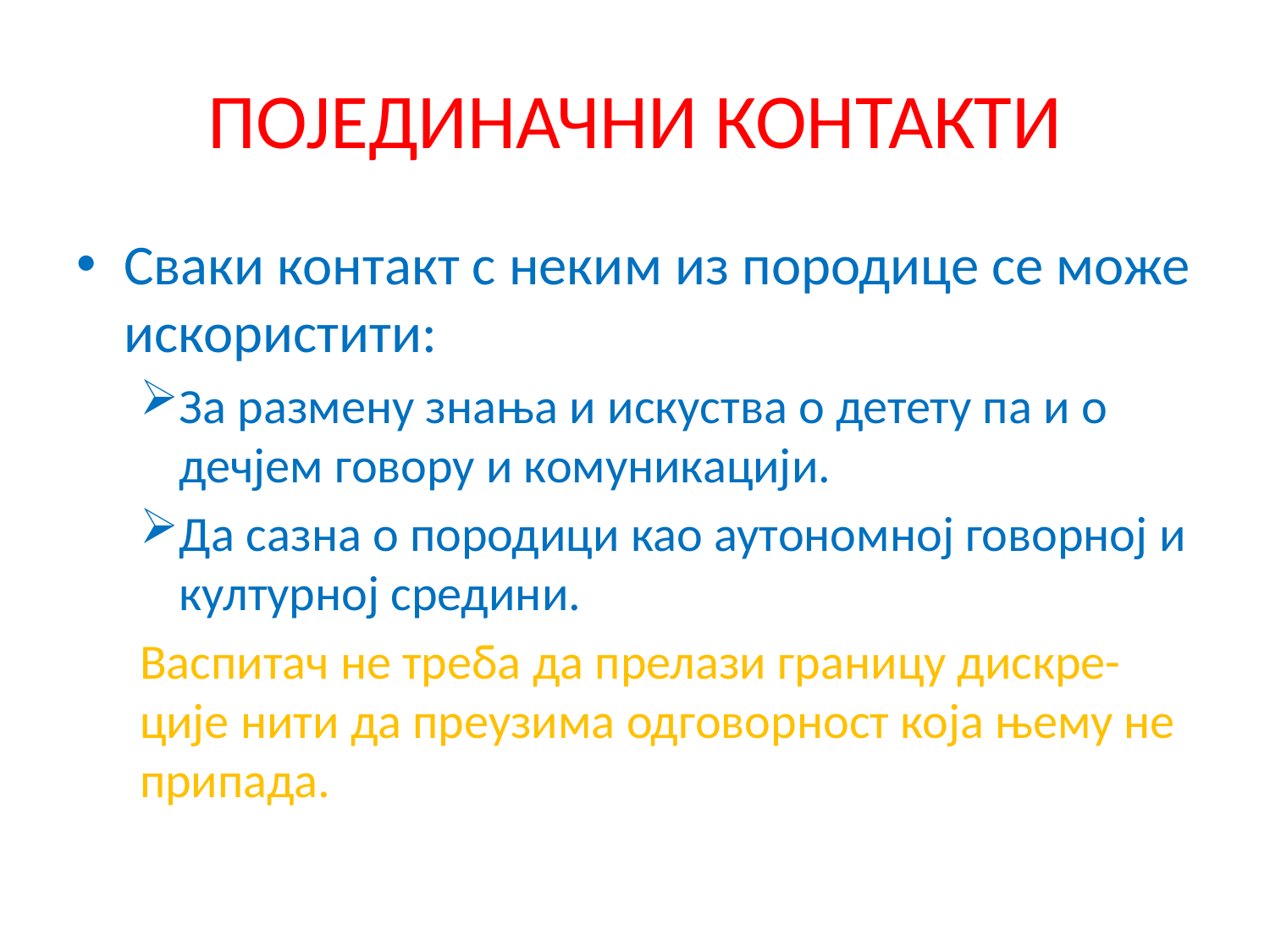

# ПОЈЕДИНАЧНИ КОНТАКТИ
Сваки контакт с неким из породице се може искористити:
За размену знања и искуства о детету па и о дечјем говору и комуникацији.
Да сазна о породици као аутономној говорној и културној средини.
Васпитач не треба да прелази границу дискре-ције нити да преузима одговорност која њему не припада.